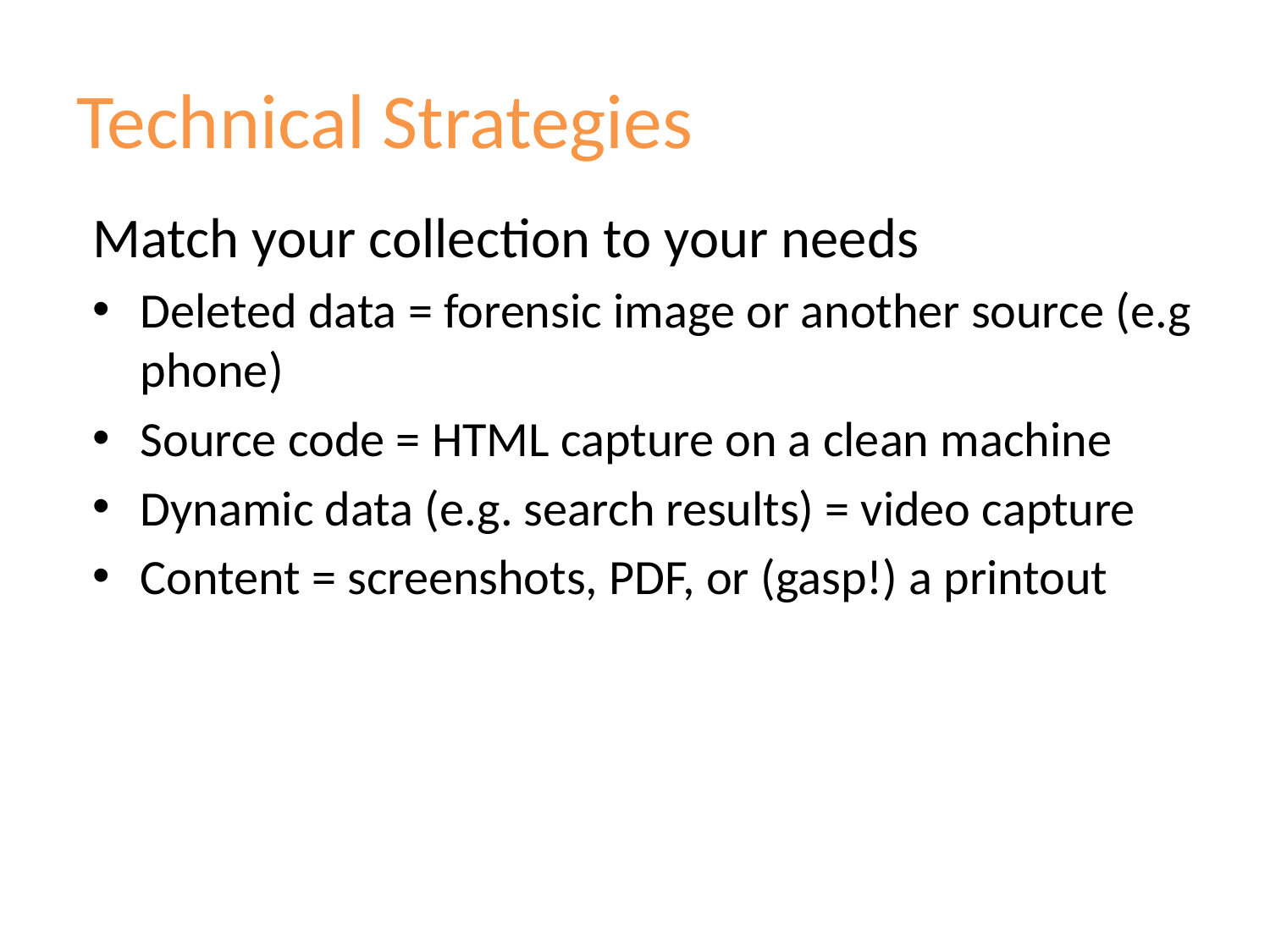

# Technical Strategies
Match your collection to your needs
Deleted data = forensic image or another source (e.g phone)
Source code = HTML capture on a clean machine
Dynamic data (e.g. search results) = video capture
Content = screenshots, PDF, or (gasp!) a printout